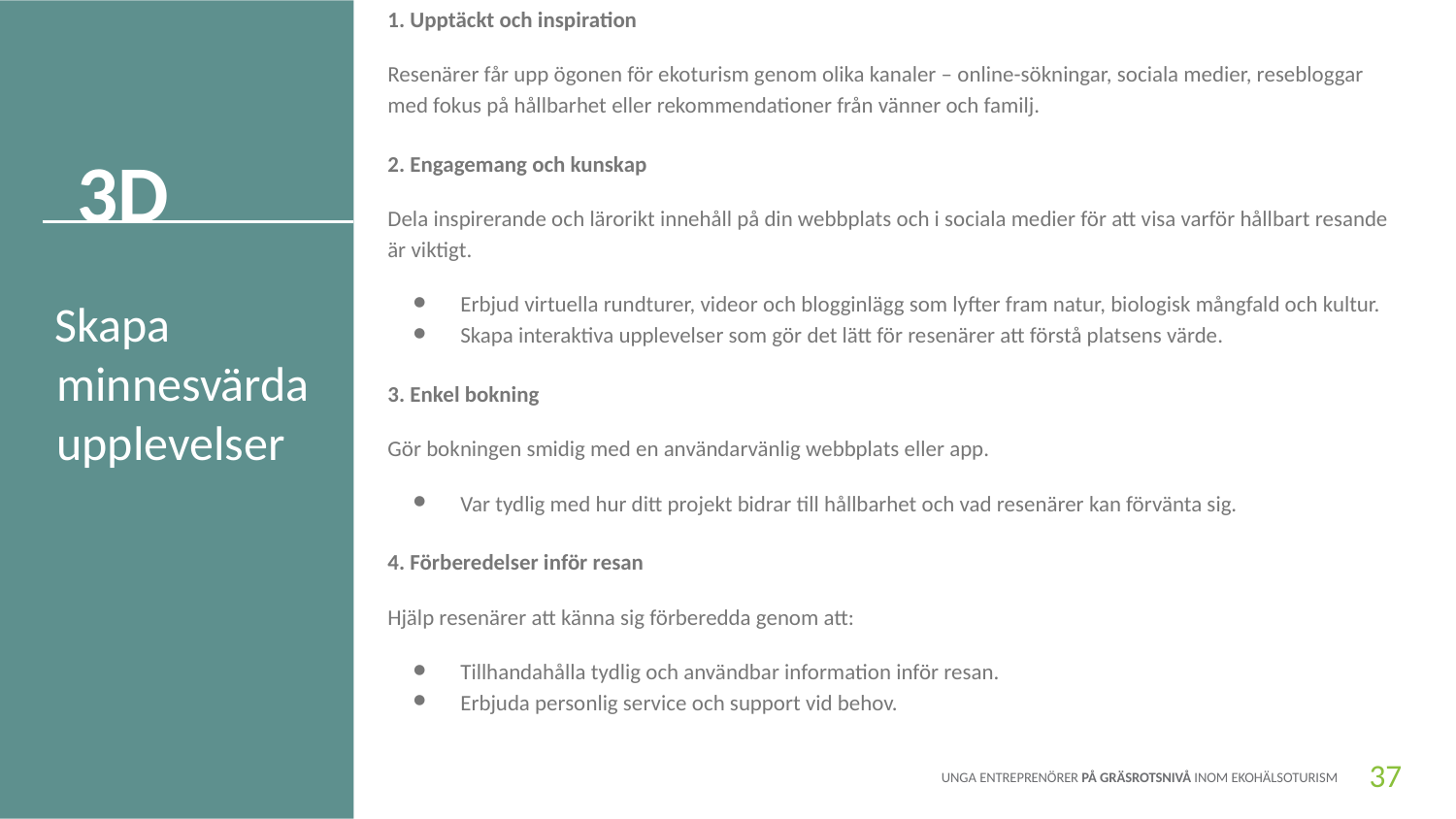

1. Upptäckt och inspiration
Resenärer får upp ögonen för ekoturism genom olika kanaler – online-sökningar, sociala medier, resebloggar med fokus på hållbarhet eller rekommendationer från vänner och familj.
2. Engagemang och kunskap
Dela inspirerande och lärorikt innehåll på din webbplats och i sociala medier för att visa varför hållbart resande är viktigt.
Erbjud virtuella rundturer, videor och blogginlägg som lyfter fram natur, biologisk mångfald och kultur.
Skapa interaktiva upplevelser som gör det lätt för resenärer att förstå platsens värde.
3. Enkel bokning
Gör bokningen smidig med en användarvänlig webbplats eller app.
Var tydlig med hur ditt projekt bidrar till hållbarhet och vad resenärer kan förvänta sig.
4. Förberedelser inför resan
Hjälp resenärer att känna sig förberedda genom att:
Tillhandahålla tydlig och användbar information inför resan.
Erbjuda personlig service och support vid behov.

3D
Skapa minnesvärda upplevelser

37